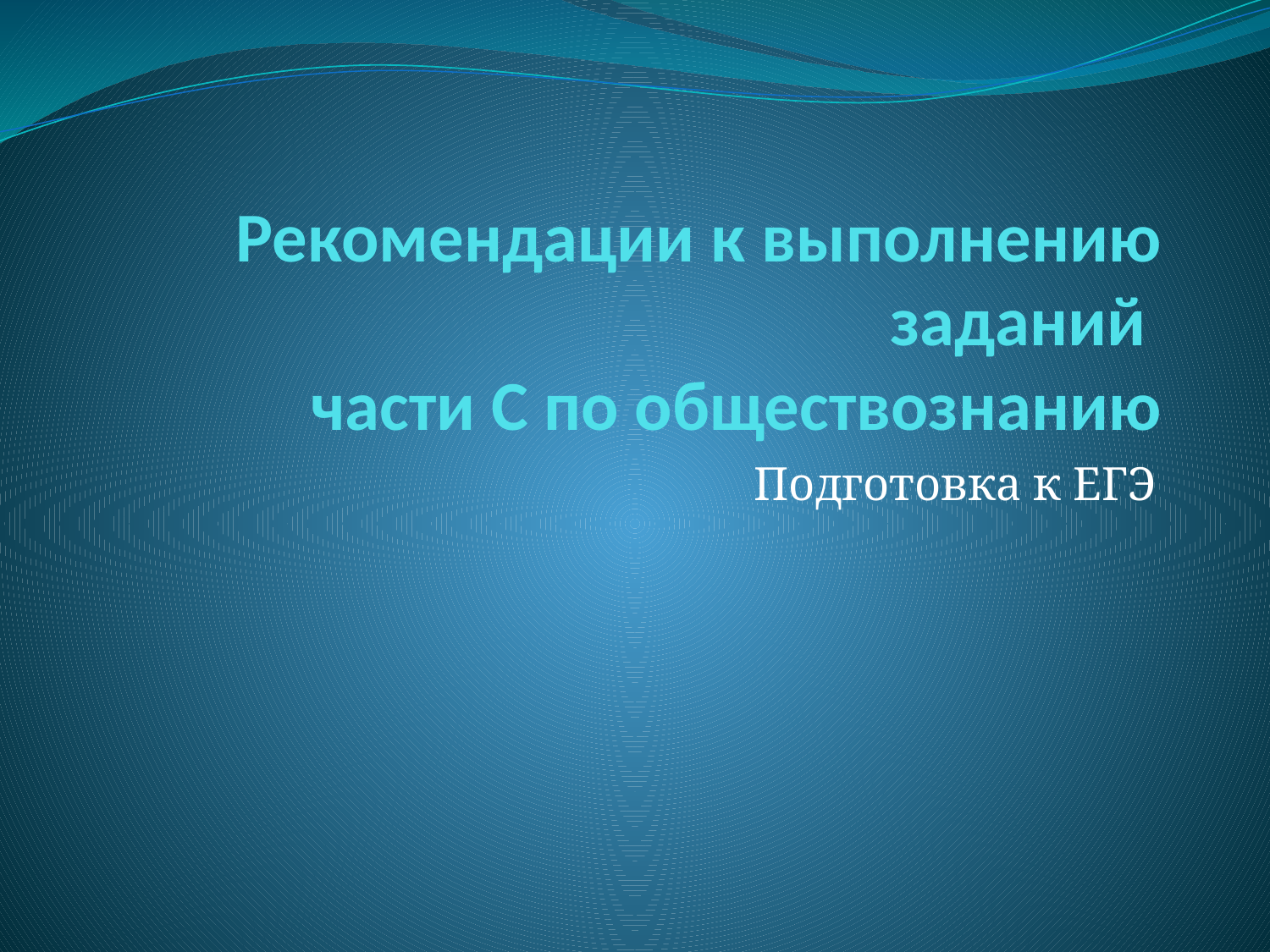

# Рекомендации к выполнению заданий части С по обществознанию
Подготовка к ЕГЭ